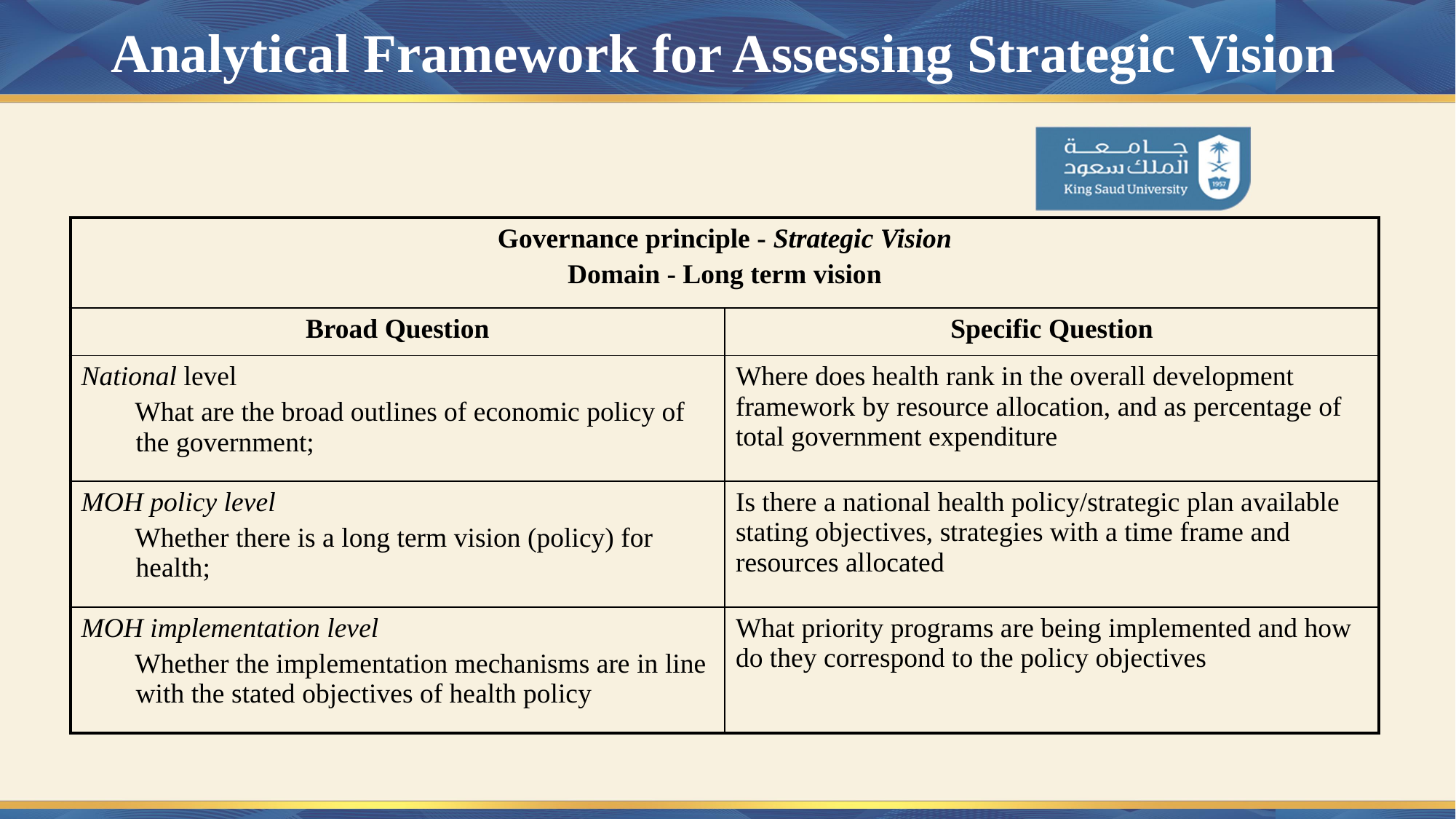

# Analytical Framework for Assessing Strategic Vision
| Governance principle - Strategic Vision Domain - Long term vision |  |
| --- | --- |
| Broad Question | Specific Question |
| National level What are the broad outlines of economic policy of the government; | Where does health rank in the overall development framework by resource allocation, and as percentage of total government expenditure |
| MOH policy level Whether there is a long term vision (policy) for health; | Is there a national health policy/strategic plan available stating objectives, strategies with a time frame and resources allocated |
| MOH implementation level Whether the implementation mechanisms are in line with the stated objectives of health policy | What priority programs are being implemented and how do they correspond to the policy objectives |